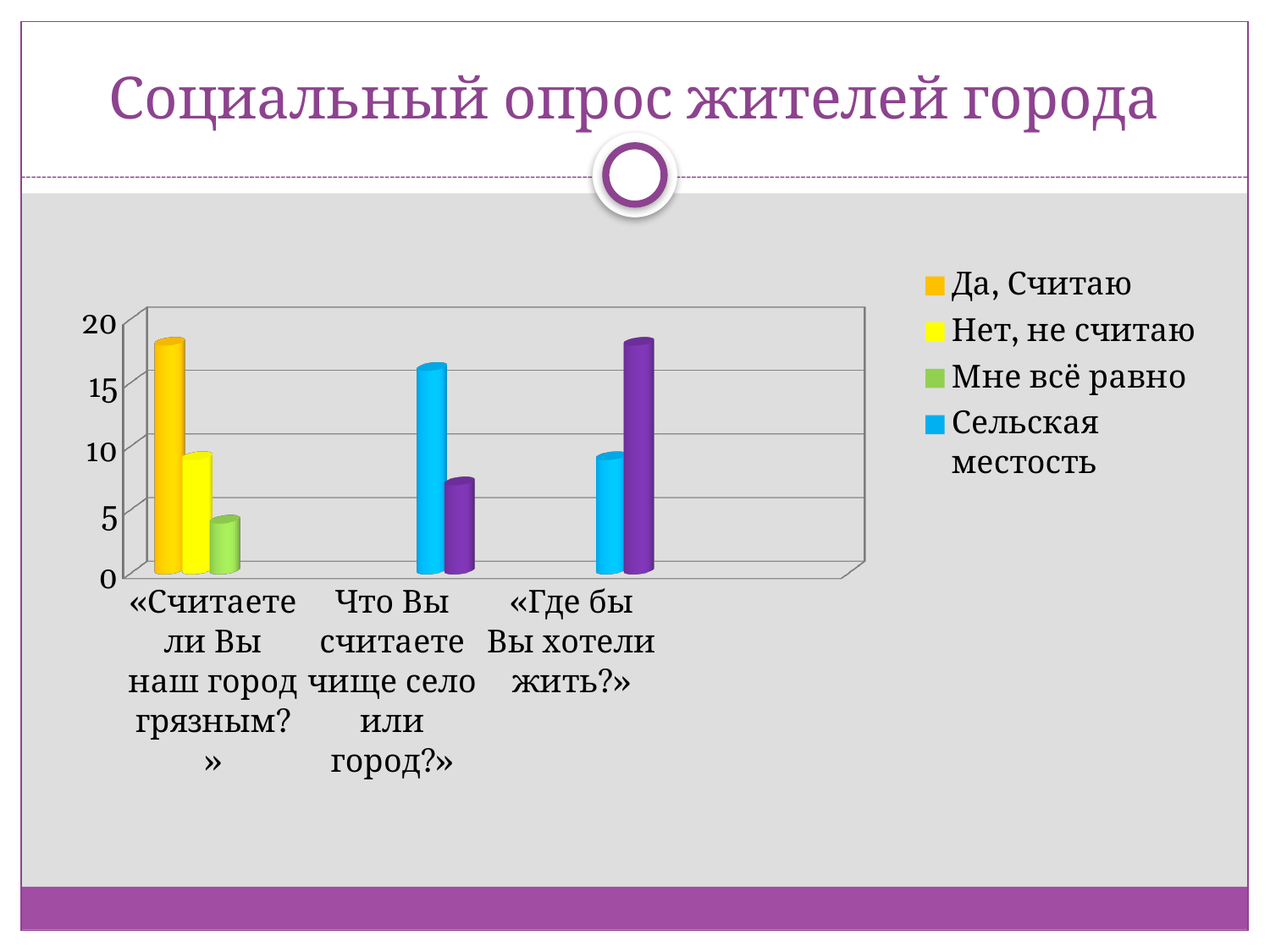

# Социальный опрос жителей города

[unsupported chart]